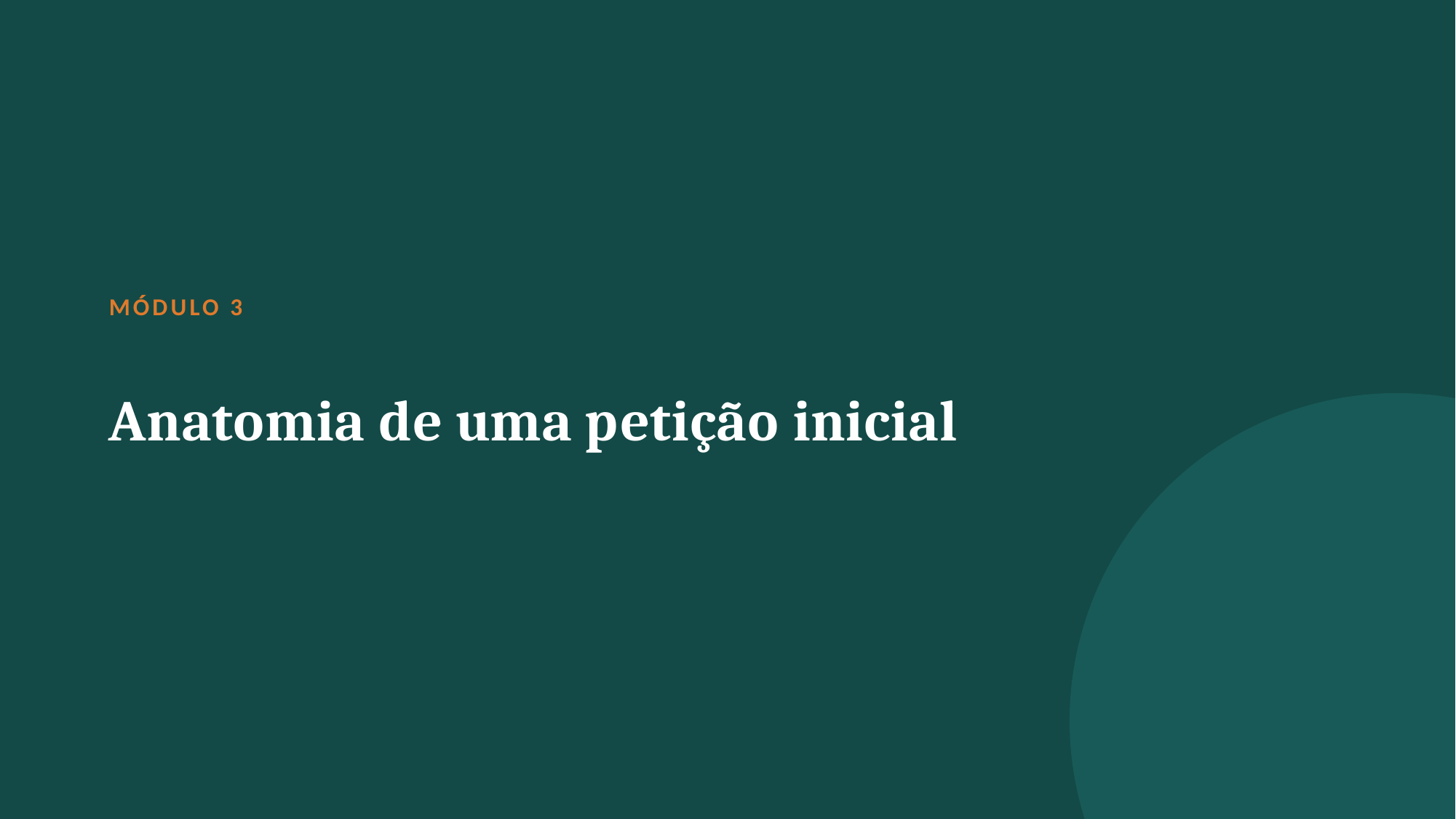

MÓDULO 3
Anatomia de uma petição inicial